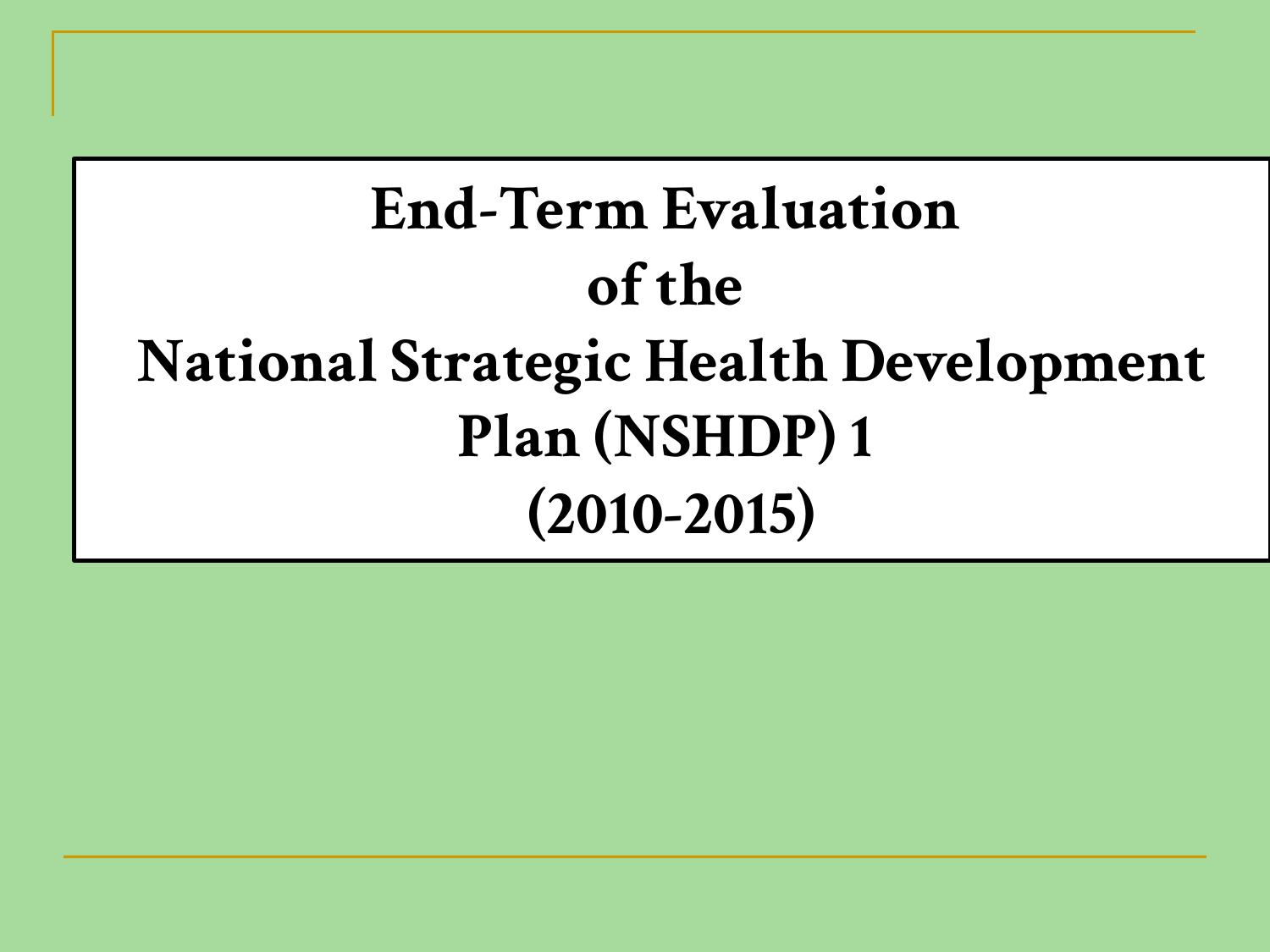

# End-Term Evaluation of the National Strategic Health Development Plan (NSHDP) 1 (2010-2015)